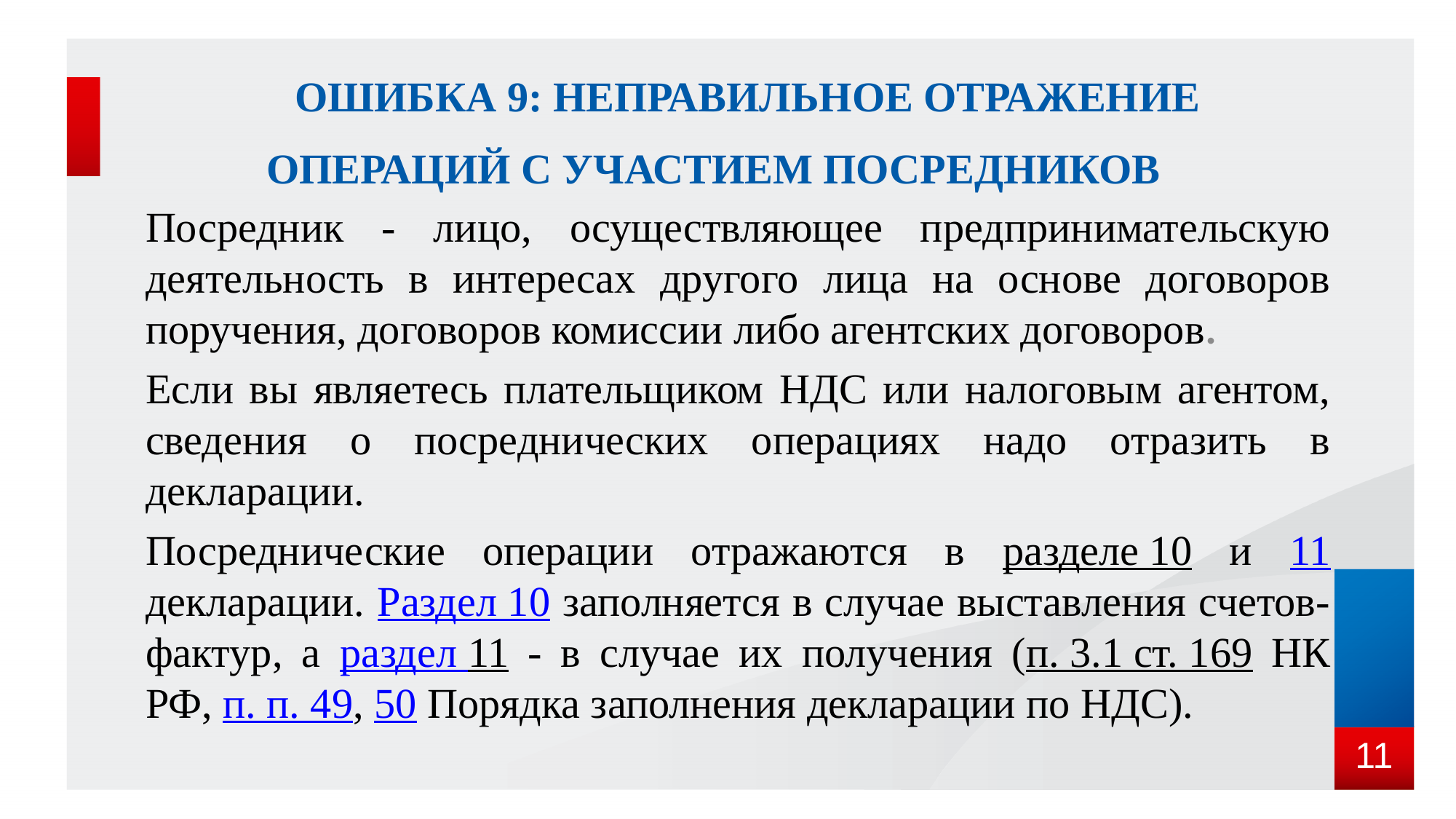

# Ошибка 9: неправильное отражение операций с участием посредников
Посредник - лицо, осуществляющее предпринимательскую деятельность в интересах другого лица на основе договоров поручения, договоров комиссии либо агентских договоров.
Если вы являетесь плательщиком НДС или налоговым агентом, сведения о посреднических операциях надо отразить в декларации.
Посреднические операции отражаются в разделе 10 и 11 декларации. Раздел 10 заполняется в случае выставления счетов-фактур, а раздел 11 - в случае их получения (п. 3.1 ст. 169 НК РФ, п. п. 49, 50 Порядка заполнения декларации по НДС).

11